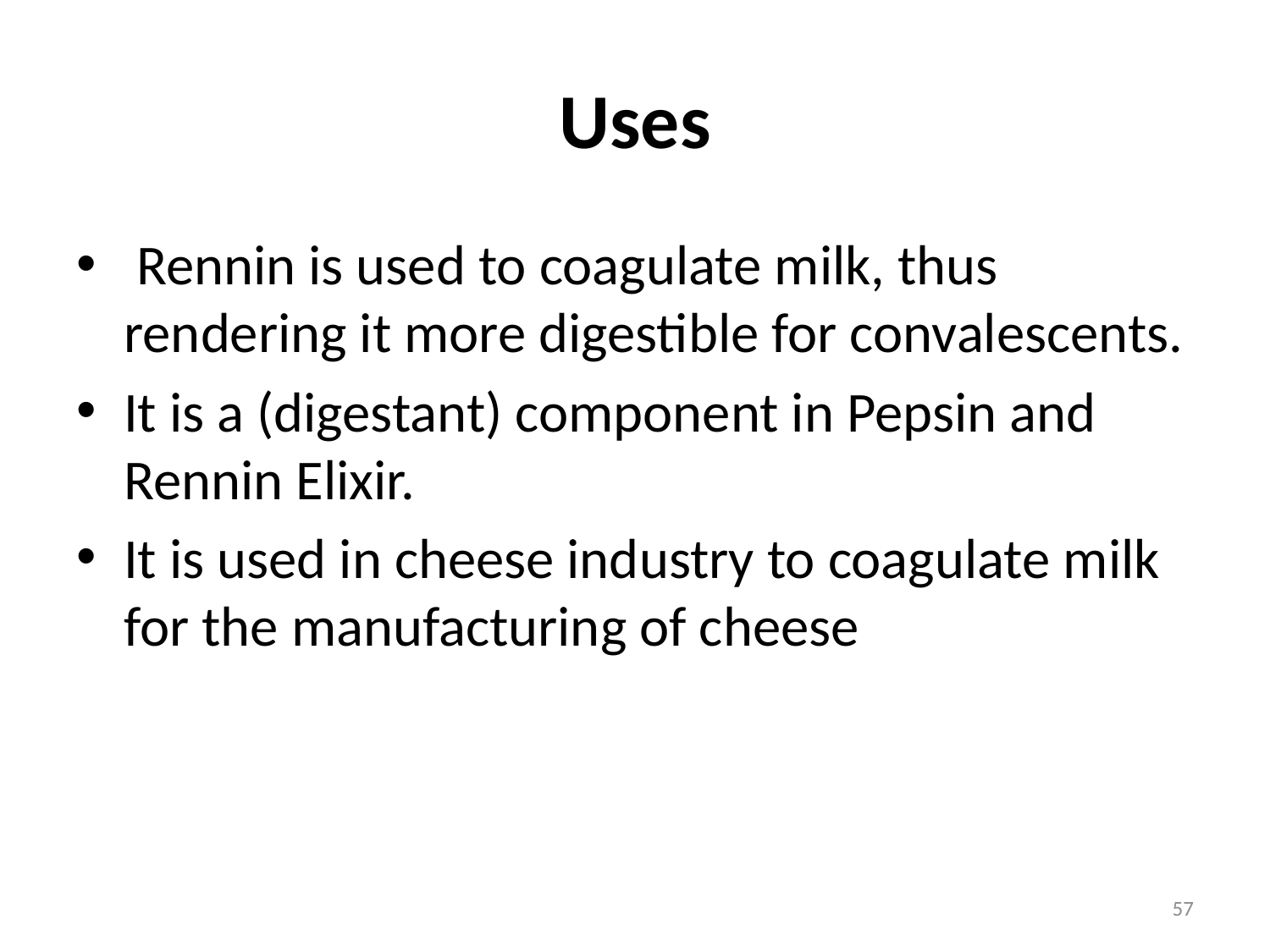

# Uses
 Rennin is used to coagulate milk, thus rendering it more digestible for convalescents.
It is a (digestant) component in Pepsin and Rennin Elixir.
It is used in cheese industry to coagulate milk for the manufacturing of cheese

57